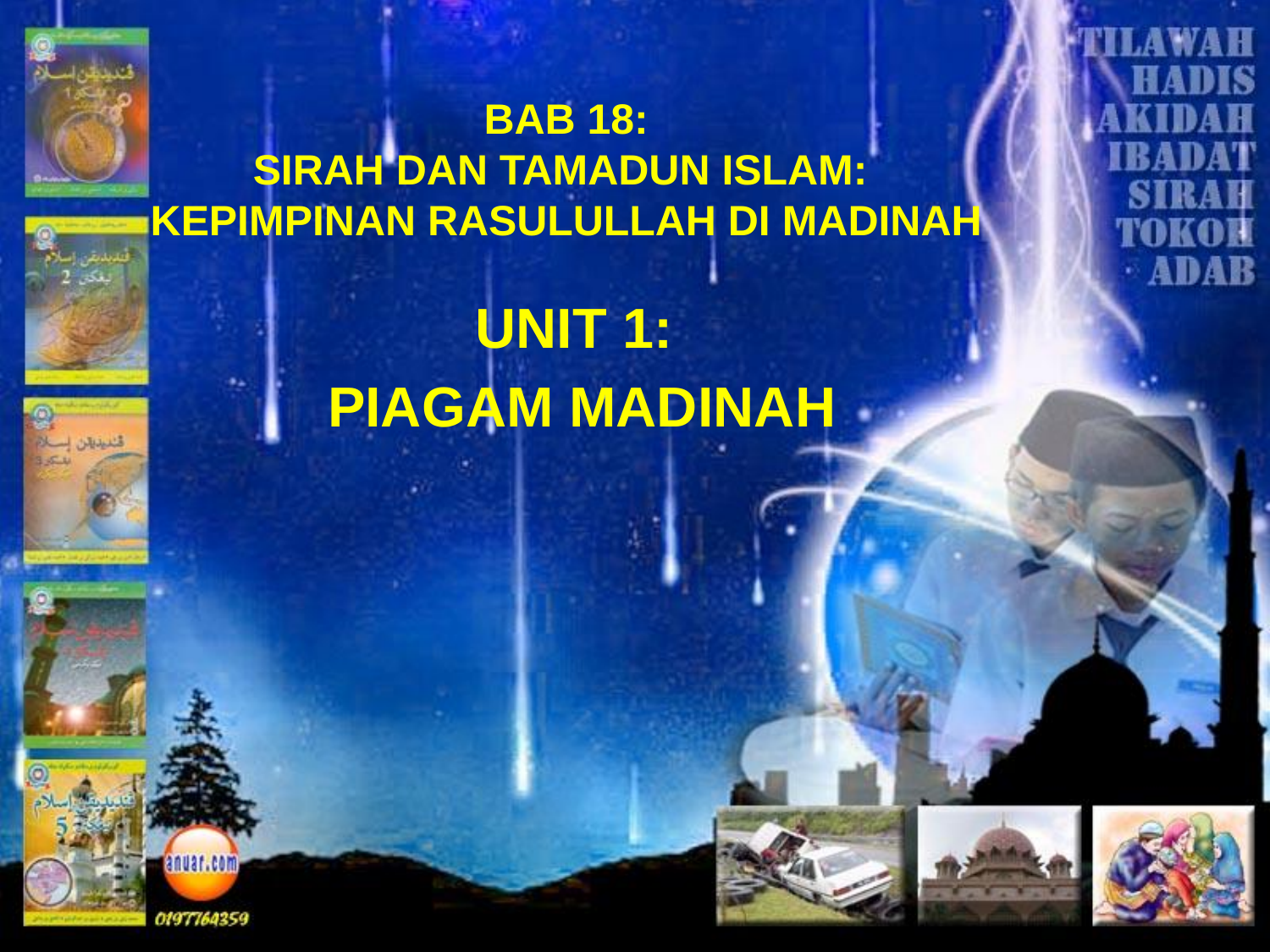

BAB 18:
SIRAH DAN TAMADUN ISLAM:
KEPIMPINAN RASULULLAH DI MADINAH
UNIT 1:
PIAGAM MADINAH